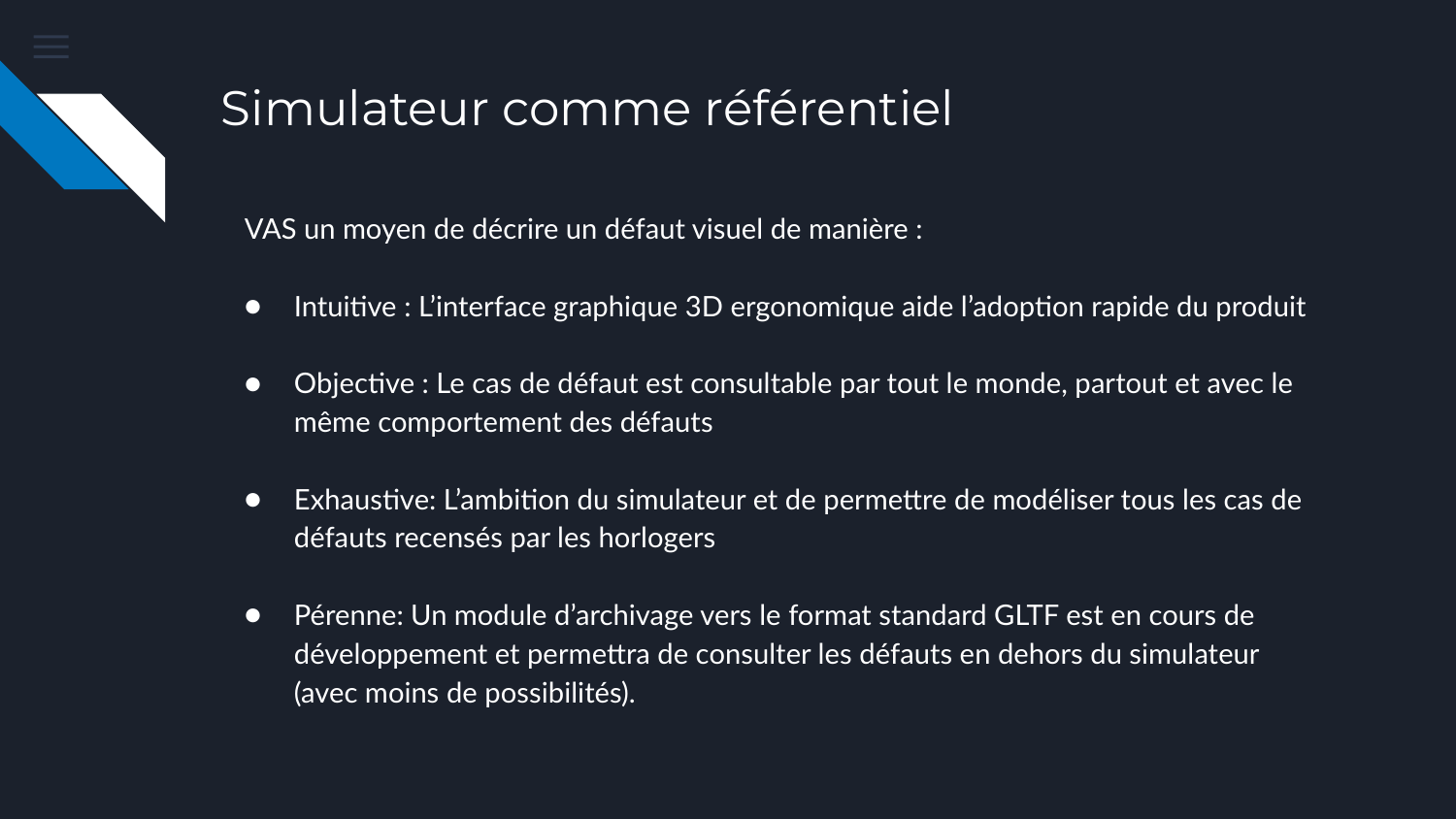

# Simulateur comme référentiel
VAS un moyen de décrire un défaut visuel de manière :

Intuitive : L’interface graphique 3D ergonomique aide l’adoption rapide du produit

Objective : Le cas de défaut est consultable par tout le monde, partout et avec le même comportement des défauts

Exhaustive: L’ambition du simulateur et de permettre de modéliser tous les cas de défauts recensés par les horlogers

Pérenne: Un module d’archivage vers le format standard GLTF est en cours de développement et permettra de consulter les défauts en dehors du simulateur (avec moins de possibilités).